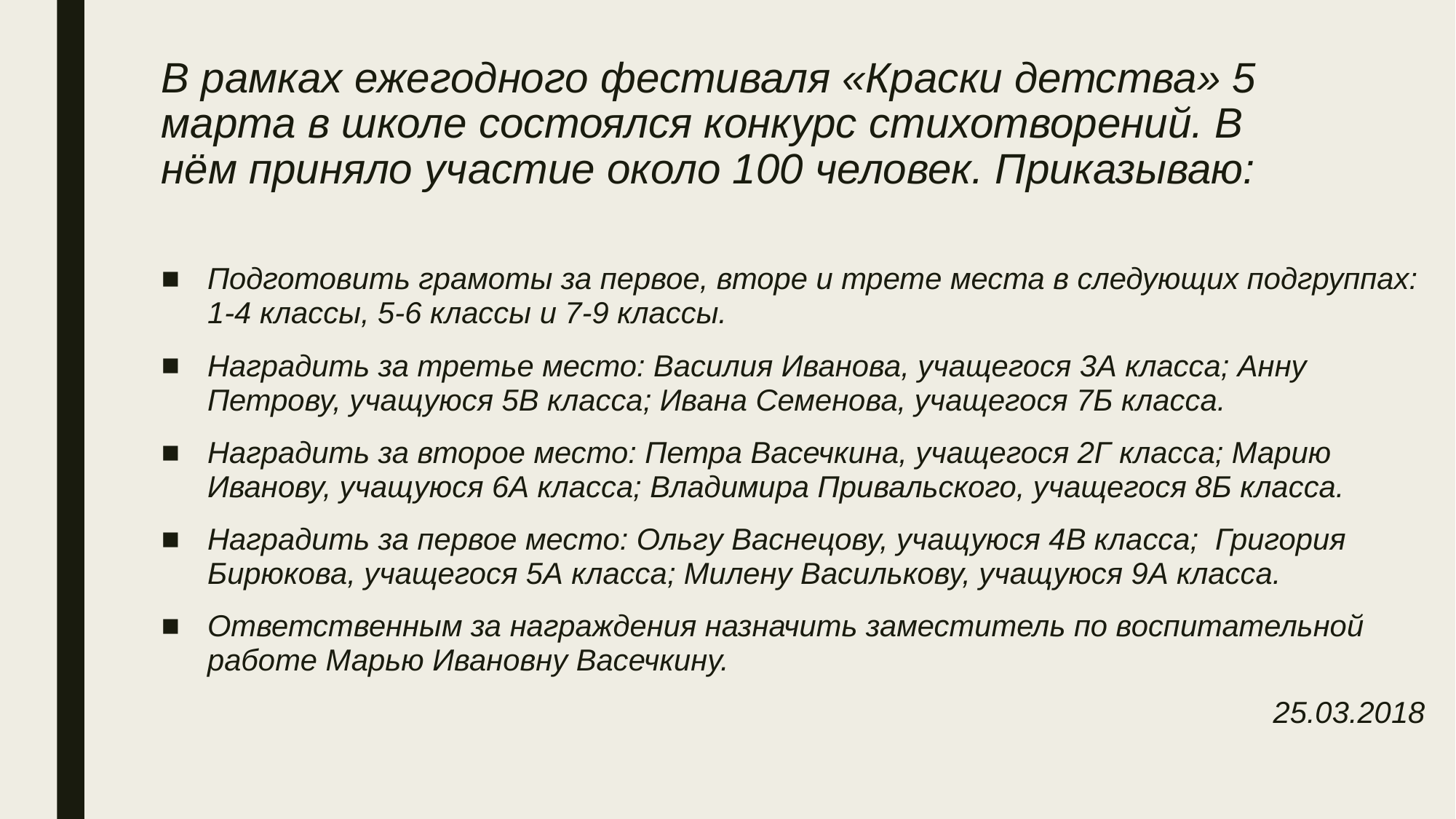

# В рамках ежегодного фестиваля «Краски детства» 5 марта в школе состоялся конкурс стихотворений. В нём приняло участие около 100 человек. Приказываю:
Подготовить грамоты за первое, вторе и трете места в следующих подгруппах: 1-4 классы, 5-6 классы и 7-9 классы.
Наградить за третье место: Василия Иванова, учащегося 3А класса; Анну Петрову, учащуюся 5В класса; Ивана Семенова, учащегося 7Б класса.
Наградить за второе место: Петра Васечкина, учащегося 2Г класса; Марию Иванову, учащуюся 6А класса; Владимира Привальского, учащегося 8Б класса.
Наградить за первое место: Ольгу Васнецову, учащуюся 4В класса;  Григория Бирюкова, учащегося 5А класса; Милену Василькову, учащуюся 9А класса.
Ответственным за награждения назначить заместитель по воспитательной работе Марью Ивановну Васечкину.
25.03.2018